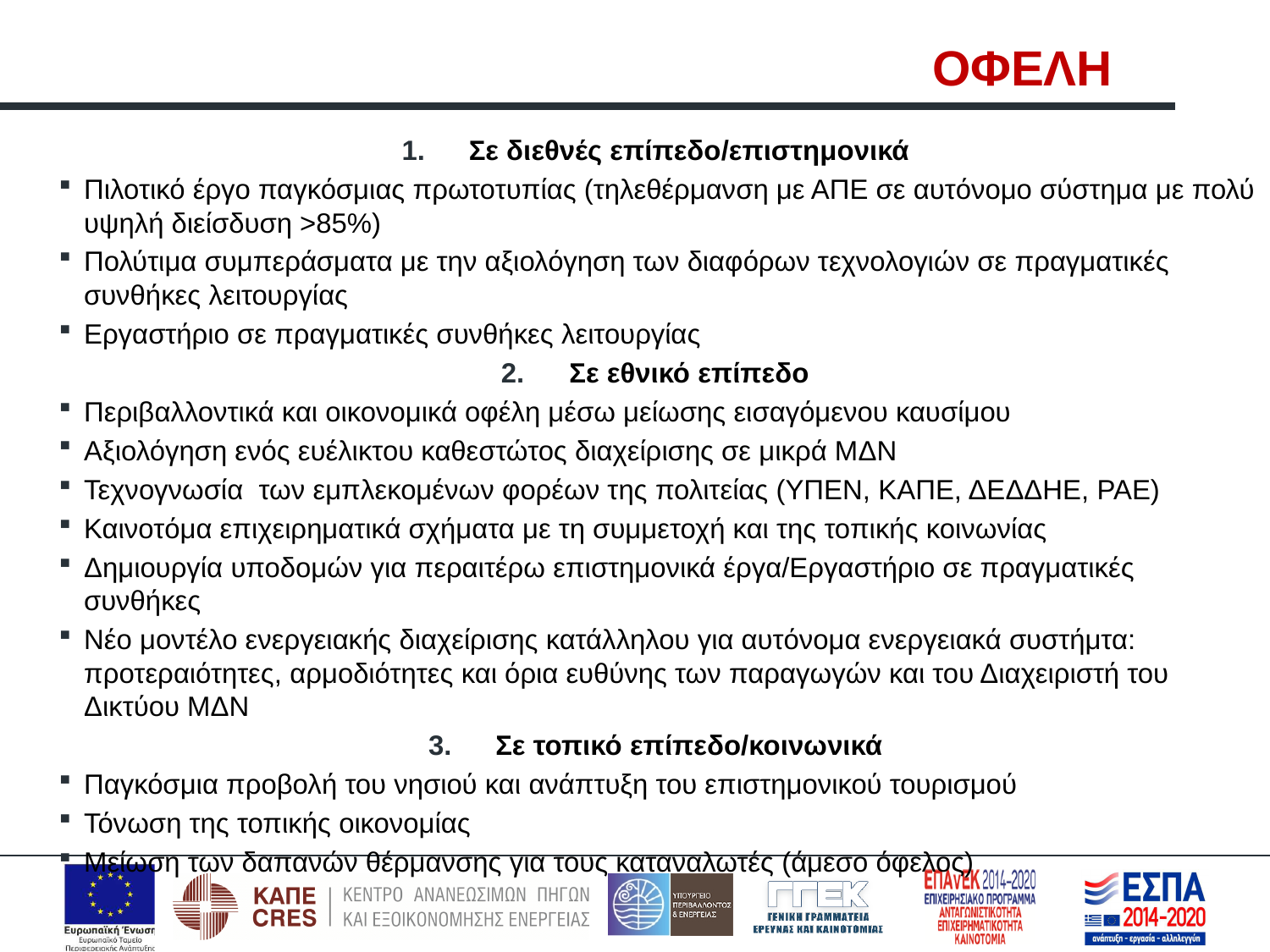

ΟΦΕΛΗ
Σε διεθνές επίπεδο/επιστημονικά
Πιλοτικό έργο παγκόσμιας πρωτοτυπίας (τηλεθέρμανση με ΑΠΕ σε αυτόνομο σύστημα με πολύ υψηλή διείσδυση >85%)
Πολύτιμα συμπεράσματα με την αξιολόγηση των διαφόρων τεχνολογιών σε πραγματικές συνθήκες λειτουργίας
Εργαστήριο σε πραγματικές συνθήκες λειτουργίας
Σε εθνικό επίπεδο
Περιβαλλοντικά και οικονομικά οφέλη μέσω μείωσης εισαγόμενου καυσίμου
Αξιολόγηση ενός ευέλικτου καθεστώτος διαχείρισης σε μικρά ΜΔΝ
Τεχνογνωσία  των εμπλεκομένων φορέων της πολιτείας (ΥΠΕΝ, ΚΑΠΕ, ΔΕΔΔΗΕ, ΡΑΕ)
Καινοτόμα επιχειρηματικά σχήματα με τη συμμετοχή και της τοπικής κοινωνίας
Δημιουργία υποδομών για περαιτέρω επιστημονικά έργα/Εργαστήριο σε πραγματικές συνθήκες
Νέο μοντέλο ενεργειακής διαχείρισης κατάλληλου για αυτόνομα ενεργειακά συστήμτα: προτεραιότητες, αρμοδιότητες και όρια ευθύνης των παραγωγών και του Διαχειριστή του Δικτύου ΜΔΝ
Σε τοπικό επίπεδο/κοινωνικά
Παγκόσμια προβολή του νησιού και ανάπτυξη του επιστημονικού τουρισμού
Τόνωση της τοπικής οικονομίας
Μείωση των δαπανών θέρμανσης για τους καταναλωτές (άμεσο όφελος)